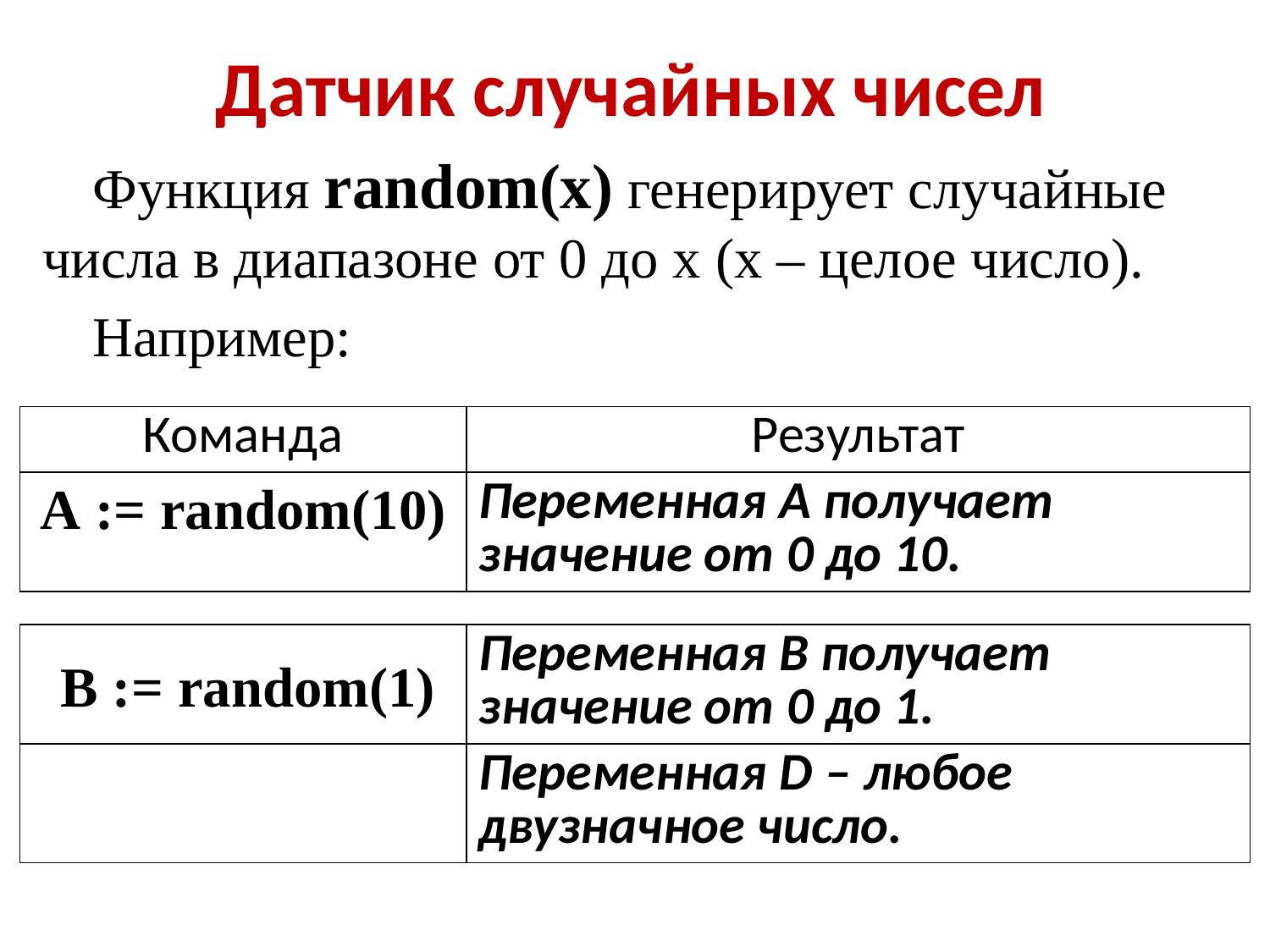

# Датчик случайных чисел
Функция random(x) генерирует случайные числа в диапазоне от 0 до х (х – целое число).
Например:

| Команда | Результат |
| --- | --- |
| А := random(10) | Переменная А получает значение от 0 до 10. |
|  | Переменная В получает значение от 0 до 1. |
| --- | --- |
|  | Переменная D – любое двузначное число. |
В := random(1)